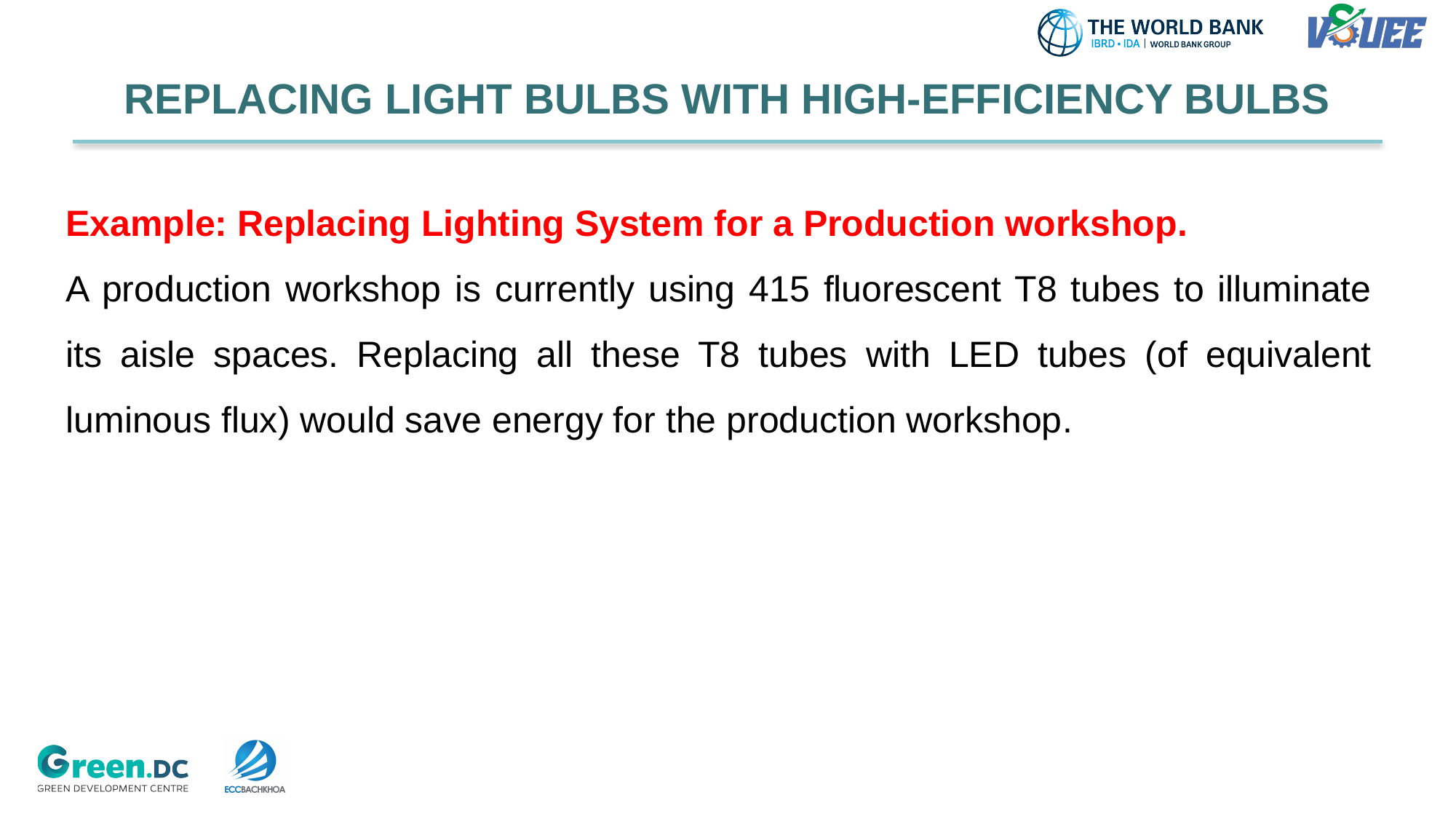

# REPLACING LIGHT BULBS WITH HIGH-EFFICIENCY BULBS
Example: Replacing Lighting System for a Production workshop.
A production workshop is currently using 415 fluorescent T8 tubes to illuminate its aisle spaces. Replacing all these T8 tubes with LED tubes (of equivalent luminous flux) would save energy for the production workshop.